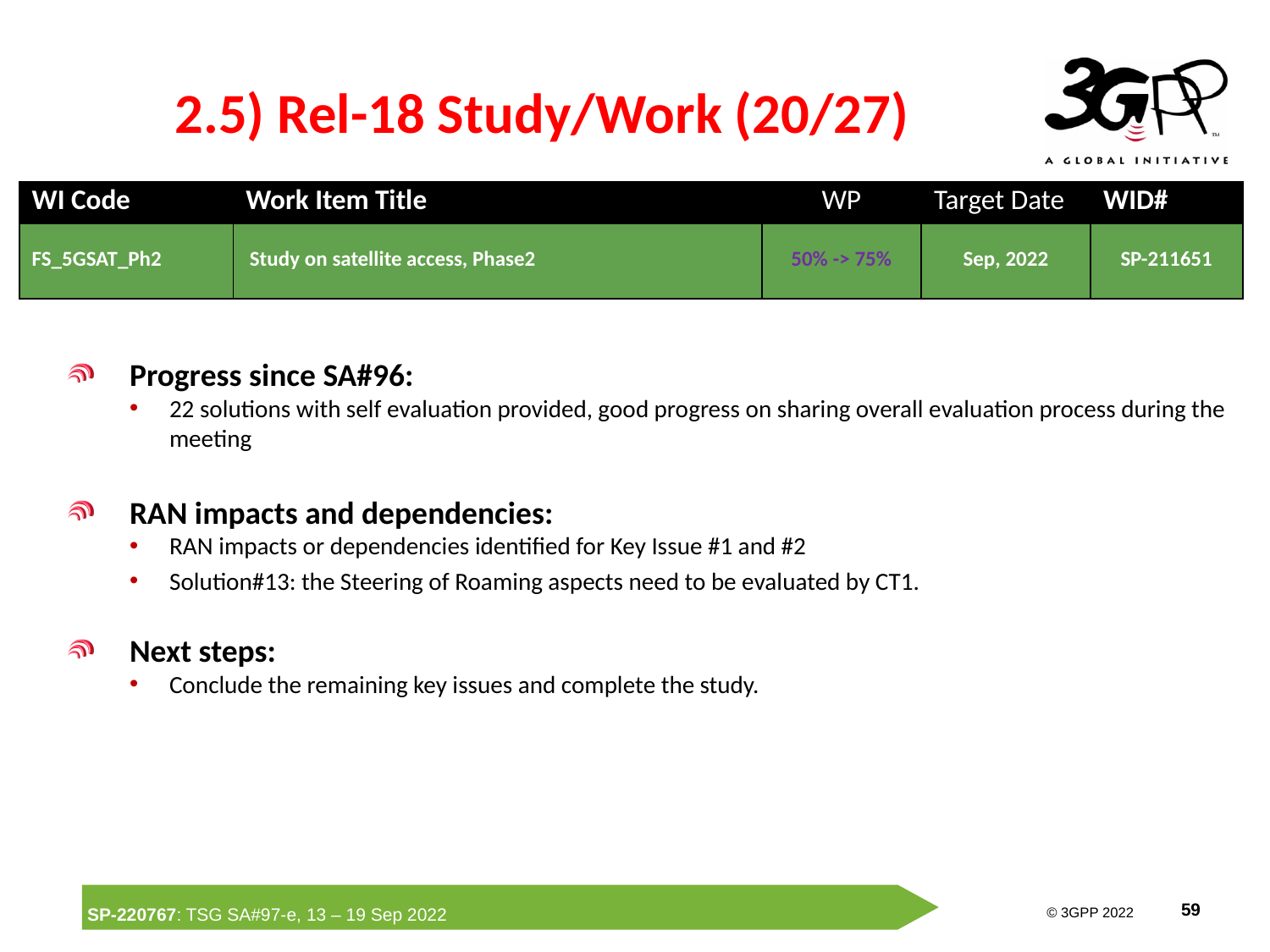

# 2.5) Rel-18 Study/Work (20/27)
| WI Code | Work Item Title | WP | Target Date | WID# |
| --- | --- | --- | --- | --- |
| FS\_5GSAT\_Ph2 | Study on satellite access, Phase2 | 50% -> 75% | Sep, 2022 | SP-211651 |
Progress since SA#96:
22 solutions with self evaluation provided, good progress on sharing overall evaluation process during the meeting

RAN impacts and dependencies:
RAN impacts or dependencies identified for Key Issue #1 and #2
Solution#13: the Steering of Roaming aspects need to be evaluated by CT1.

Next steps:
Conclude the remaining key issues and complete the study.